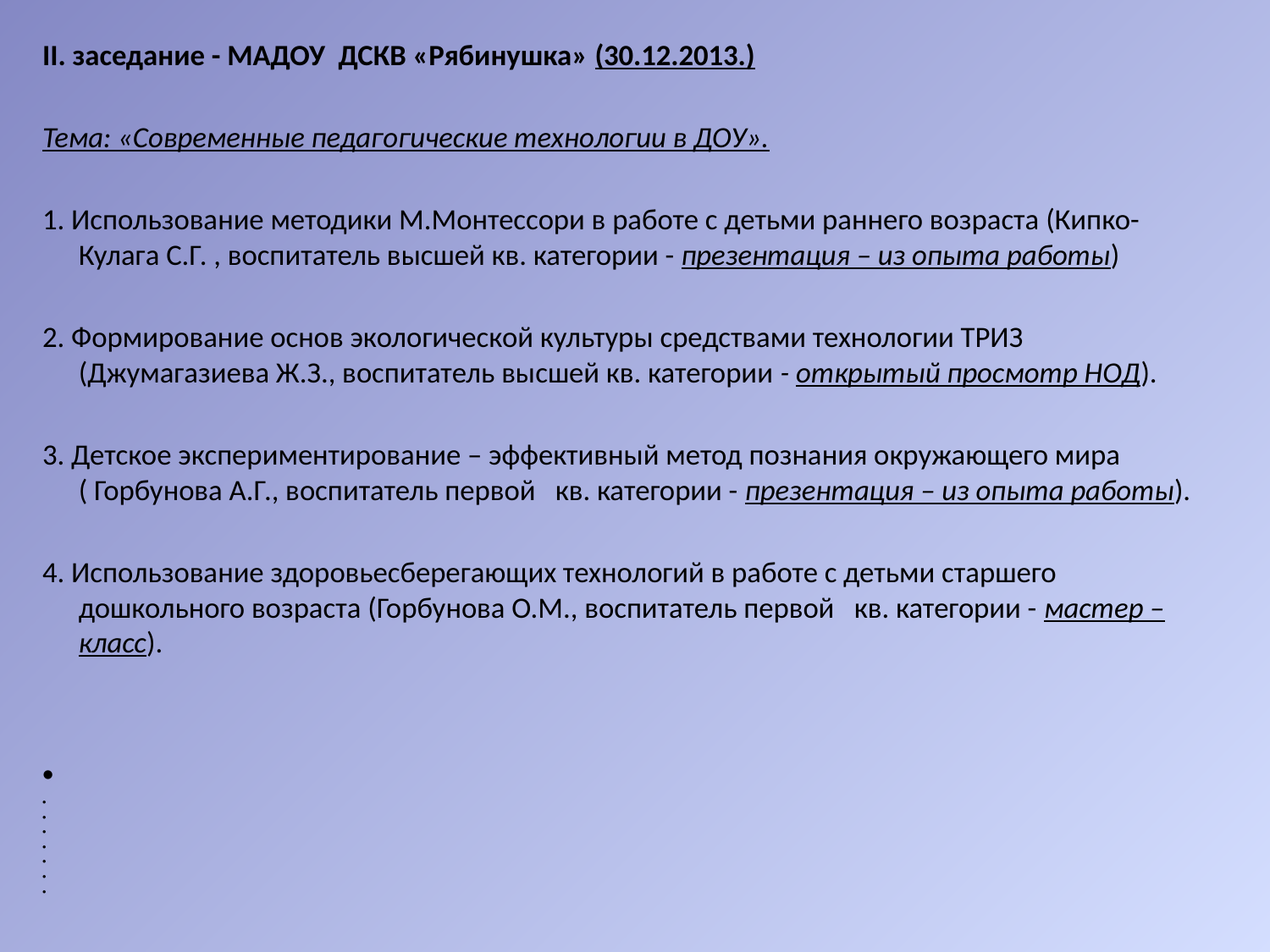

II. заседание - МАДОУ  ДСКВ «Рябинушка» (30.12.2013.)

Тема: «Современные педагогические технологии в ДОУ».

1. Использование методики М.Монтессори в работе с детьми раннего возраста (Кипко-Кулага С.Г. , воспитатель высшей кв. категории - презентация – из опыта работы)

2. Формирование основ экологической культуры средствами технологии ТРИЗ (Джумагазиева Ж.З., воспитатель высшей кв. категории - открытый просмотр НОД).

3. Детское экспериментирование – эффективный метод познания окружающего мира ( Горбунова А.Г., воспитатель первой   кв. категории - презентация – из опыта работы).

4. Использование здоровьесберегающих технологий в работе с детьми старшего дошкольного возраста (Горбунова О.М., воспитатель первой   кв. категории - мастер – класс).